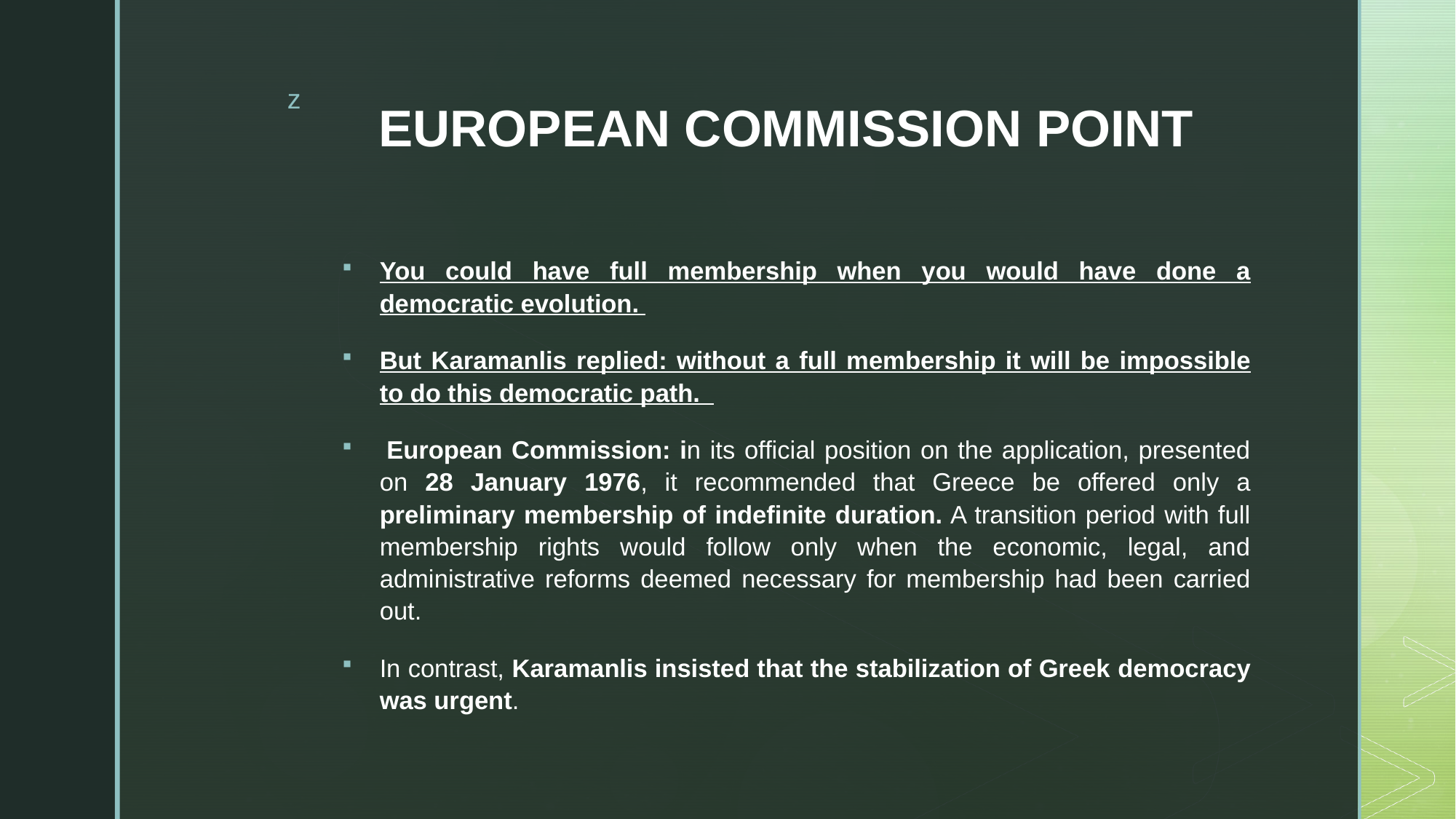

# EUROPEAN COMMISSION POINT
You could have full membership when you would have done a democratic evolution.
But Karamanlis replied: without a full membership it will be impossible to do this democratic path.
 European Commission: in its official position on the application, presented on 28 January 1976, it recommended that Greece be offered only a preliminary membership of indefinite duration. A transition period with full membership rights would follow only when the economic, legal, and administrative reforms deemed necessary for membership had been carried out.
In contrast, Karamanlis insisted that the stabilization of Greek democracy was urgent.